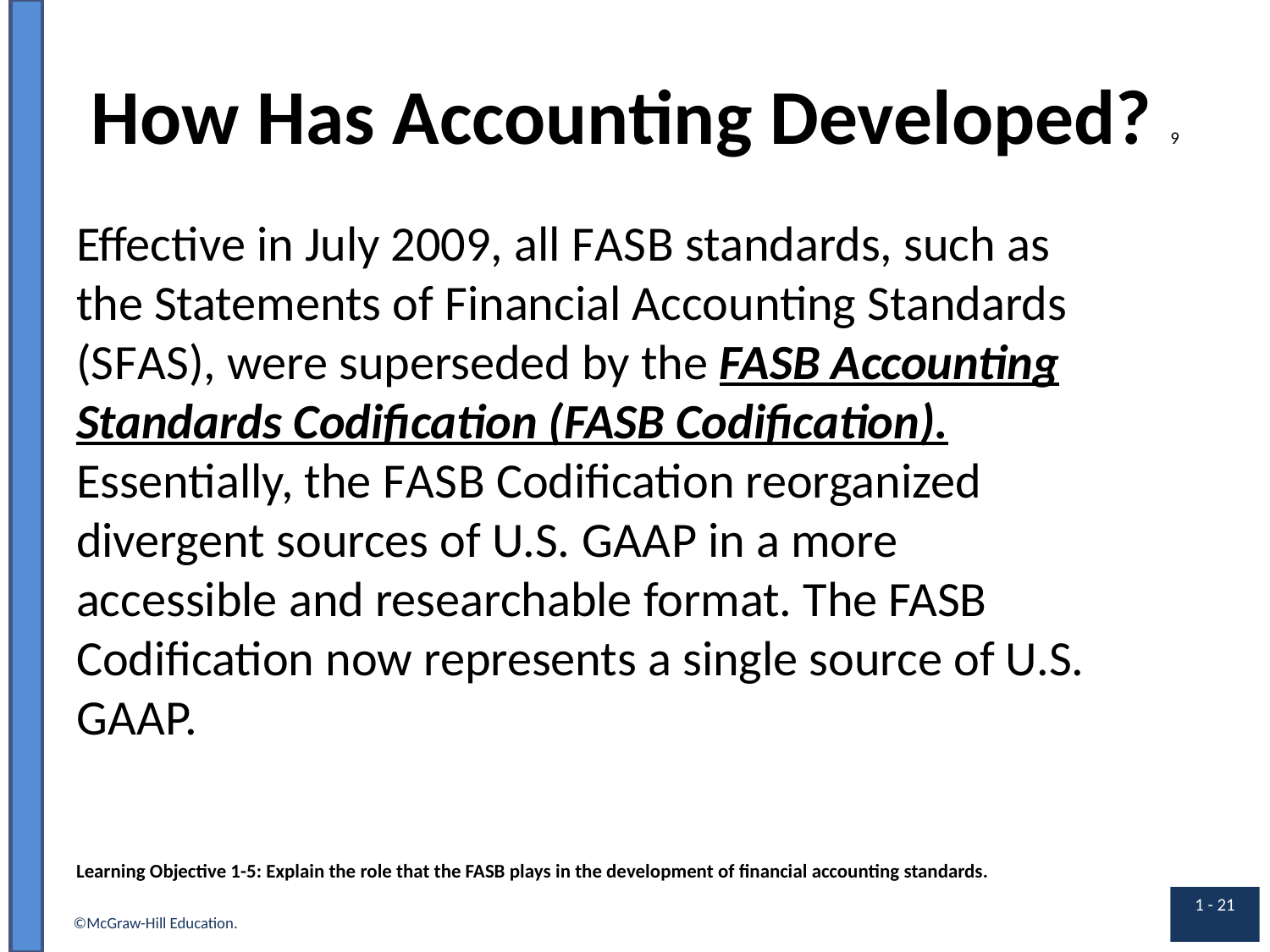

# How Has Accounting Developed? 9
Effective in July 2009, all F A S B standards, such as the Statements of Financial Accounting Standards (S F A S), were superseded by the FASB Accounting Standards Codification (FASB Codification). Essentially, the F A S B Codification reorganized divergent sources of U.S. G A A P in a more accessible and researchable format. The FASB Codification now represents a single source of U.S. G A A P.
Learning Objective 1-5: Explain the role that the FASB plays in the development of financial accounting standards.